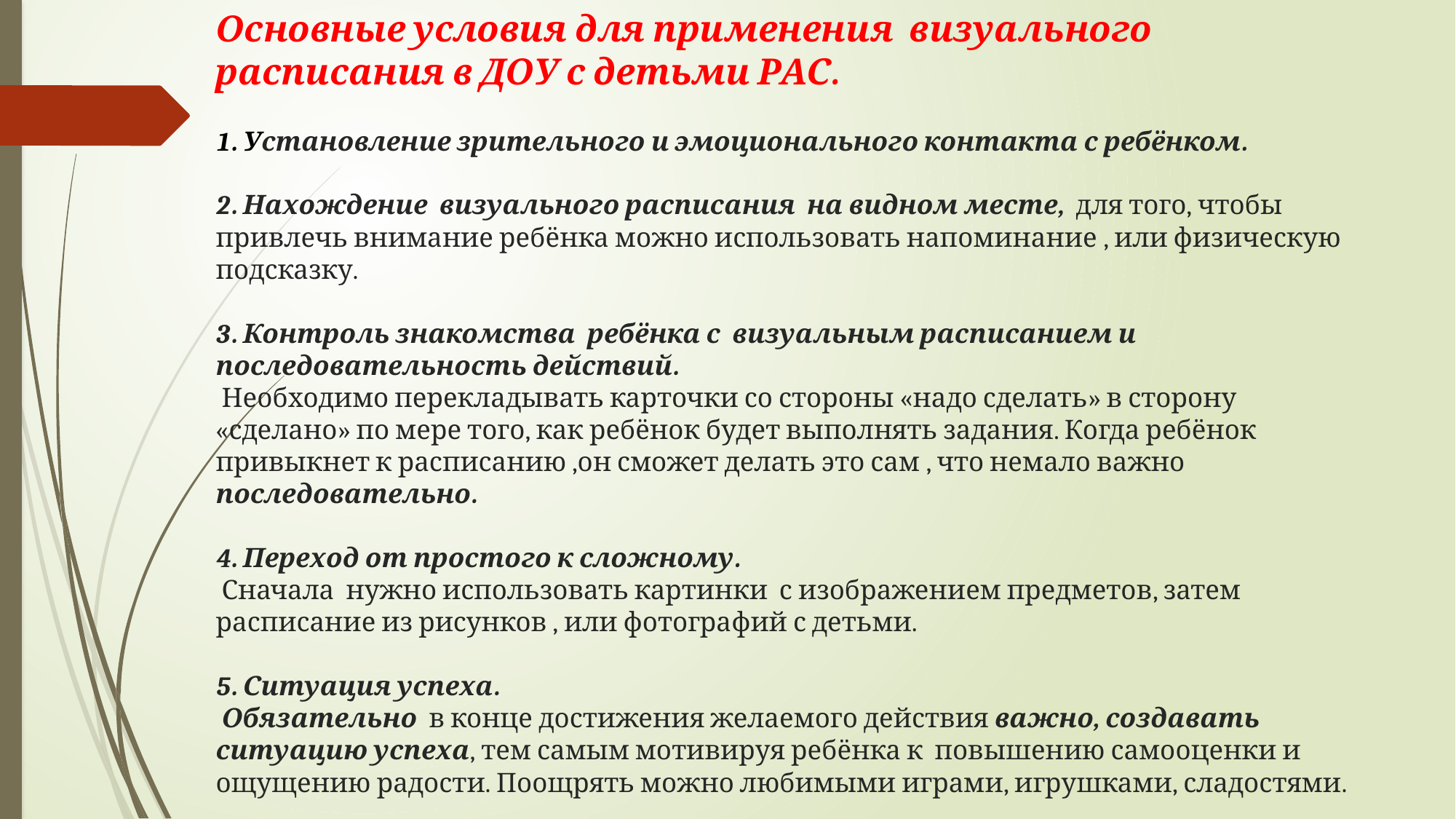

# Основные условия для применения  визуального расписания в ДОУ с детьми РАС. 1. Установление зрительного и эмоционального контакта с ребёнком. 2. Нахождение  визуального расписания  на видном месте,  для того, чтобы привлечь внимание ребёнка можно использовать напоминание , или физическую подсказку. 3. Контроль знакомства  ребёнка с  визуальным расписанием и последовательность действий. Необходимо перекладывать карточки со стороны «надо сделать» в сторону «сделано» по мере того, как ребёнок будет выполнять задания. Когда ребёнок привыкнет к расписанию ,он сможет делать это сам , что немало важно последовательно. 4. Переход от простого к сложному. Сначала  нужно использовать картинки  с изображением предметов, затем  расписание из рисунков , или фотографий с детьми. 5. Ситуация успеха. Обязательно  в конце достижения желаемого действия важно, создавать ситуацию успеха, тем самым мотивируя ребёнка к  повышению самооценки и ощущению радости. Поощрять можно любимыми играми, игрушками, сладостями.